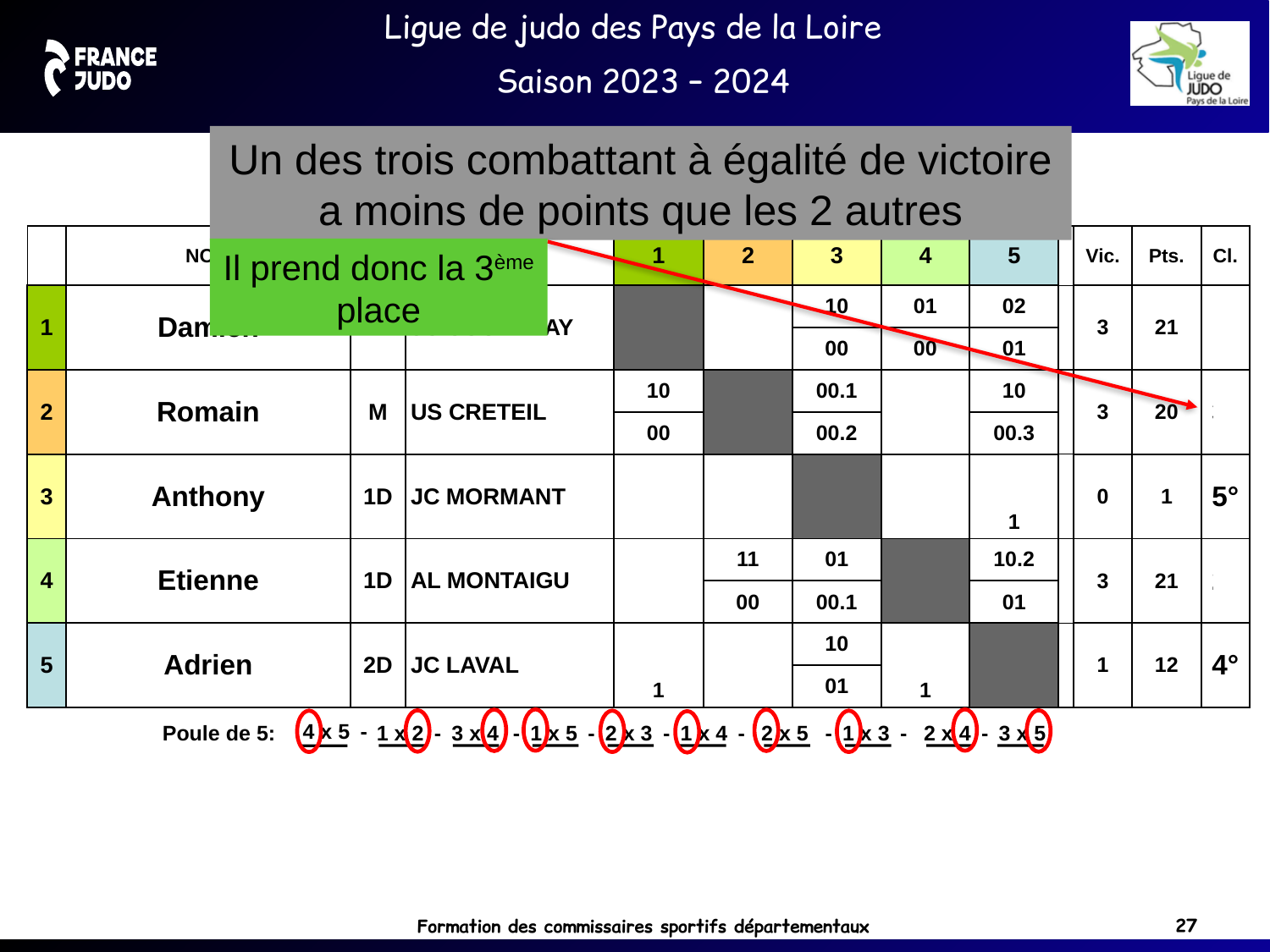

Un des trois combattant à égalité de victoire a moins de points que les 2 autres
Il prend donc la 3ème place